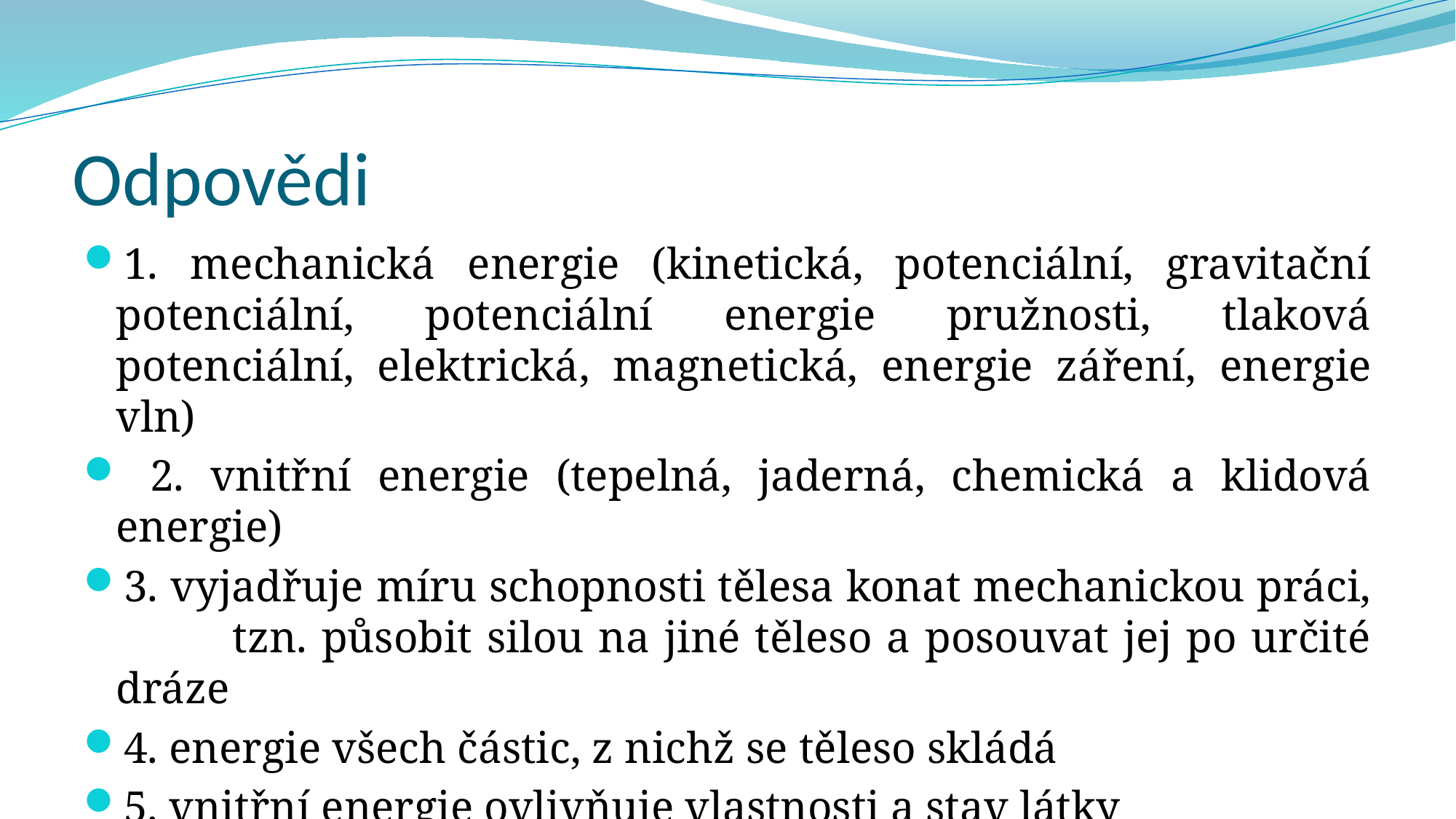

# Odpovědi
1. mechanická energie (kinetická, potenciální, gravitační potenciální, potenciální energie pružnosti, tlaková potenciální, elektrická, magnetická, energie záření, energie vln)
 2. vnitřní energie (tepelná, jaderná, chemická a klidová energie)
3. vyjadřuje míru schopnosti tělesa konat mechanickou práci,         tzn. působit silou na jiné těleso a posouvat jej po určité dráze
4. energie všech částic, z nichž se těleso skládá
5. vnitřní energie ovlivňuje vlastnosti a stav látky